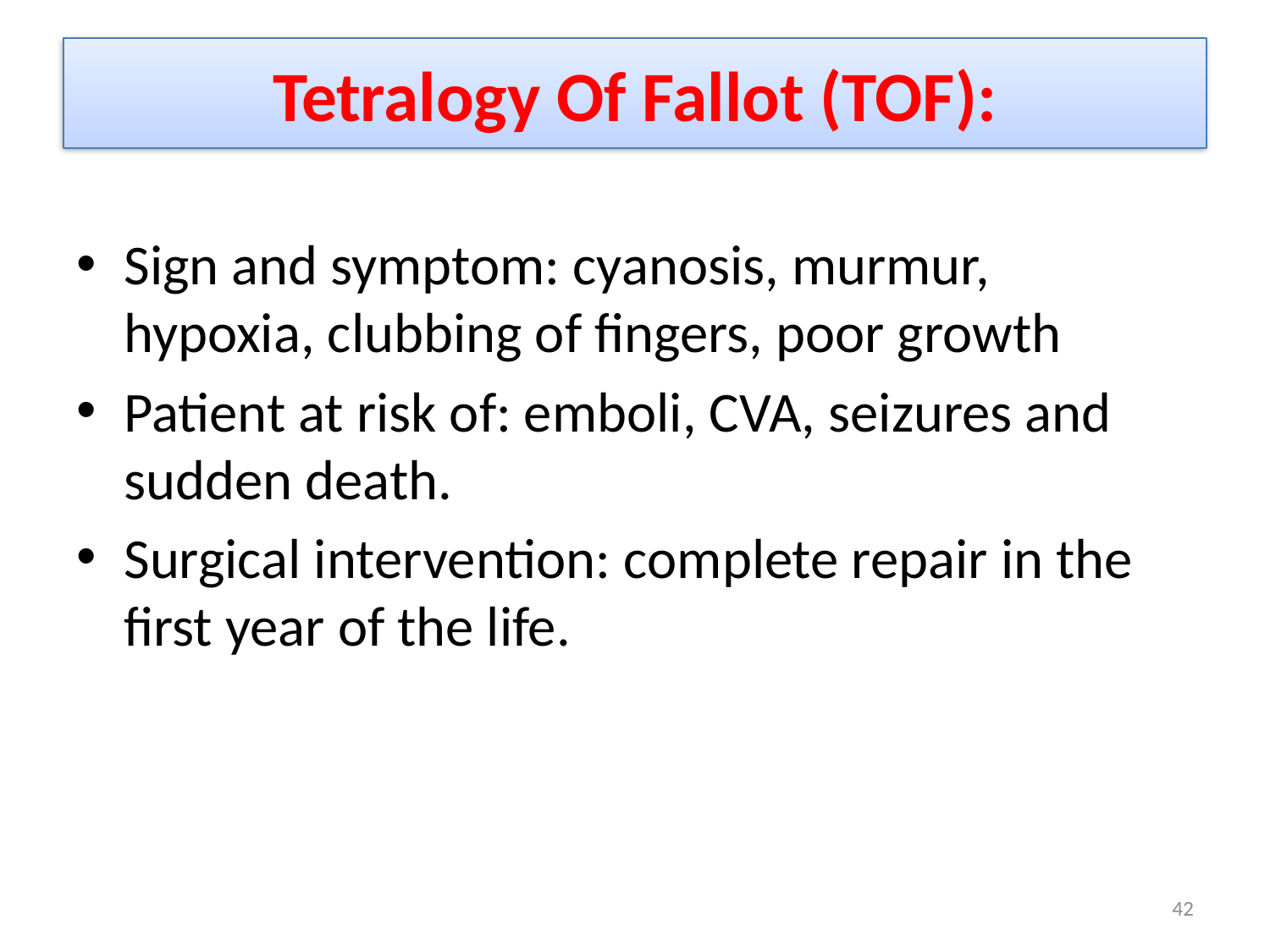

# Tetralogy Of Fallot (TOF):
Sign and symptom: cyanosis, murmur, hypoxia, clubbing of fingers, poor growth
Patient at risk of: emboli, CVA, seizures and sudden death.
Surgical intervention: complete repair in the first year of the life.
42